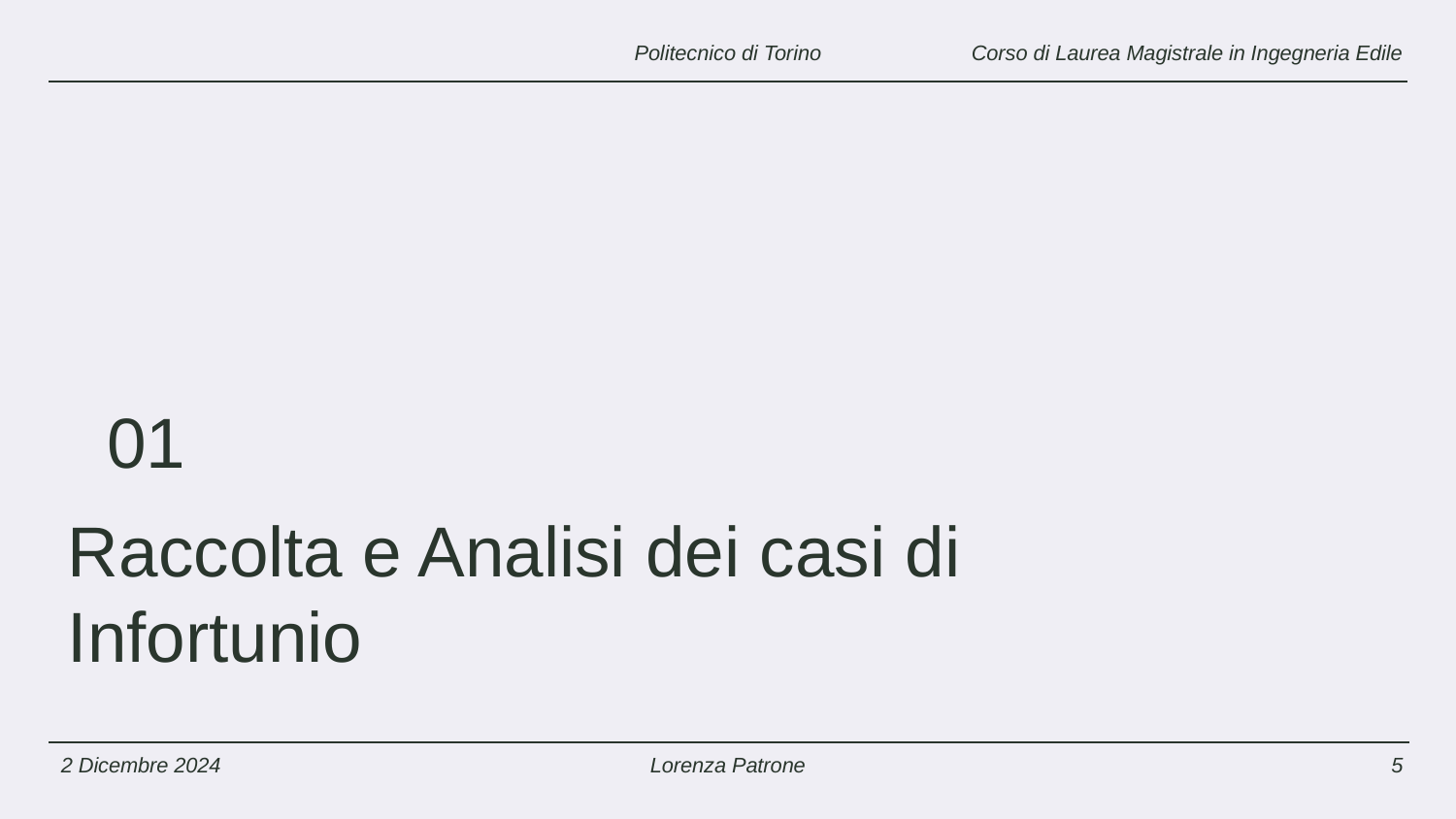

Corso di Laurea Magistrale in Ingegneria Edile

Politecnico di Torino

01
Raccolta e Analisi dei casi di Infortunio
2 Dicembre 2024

Lorenza Patrone

5